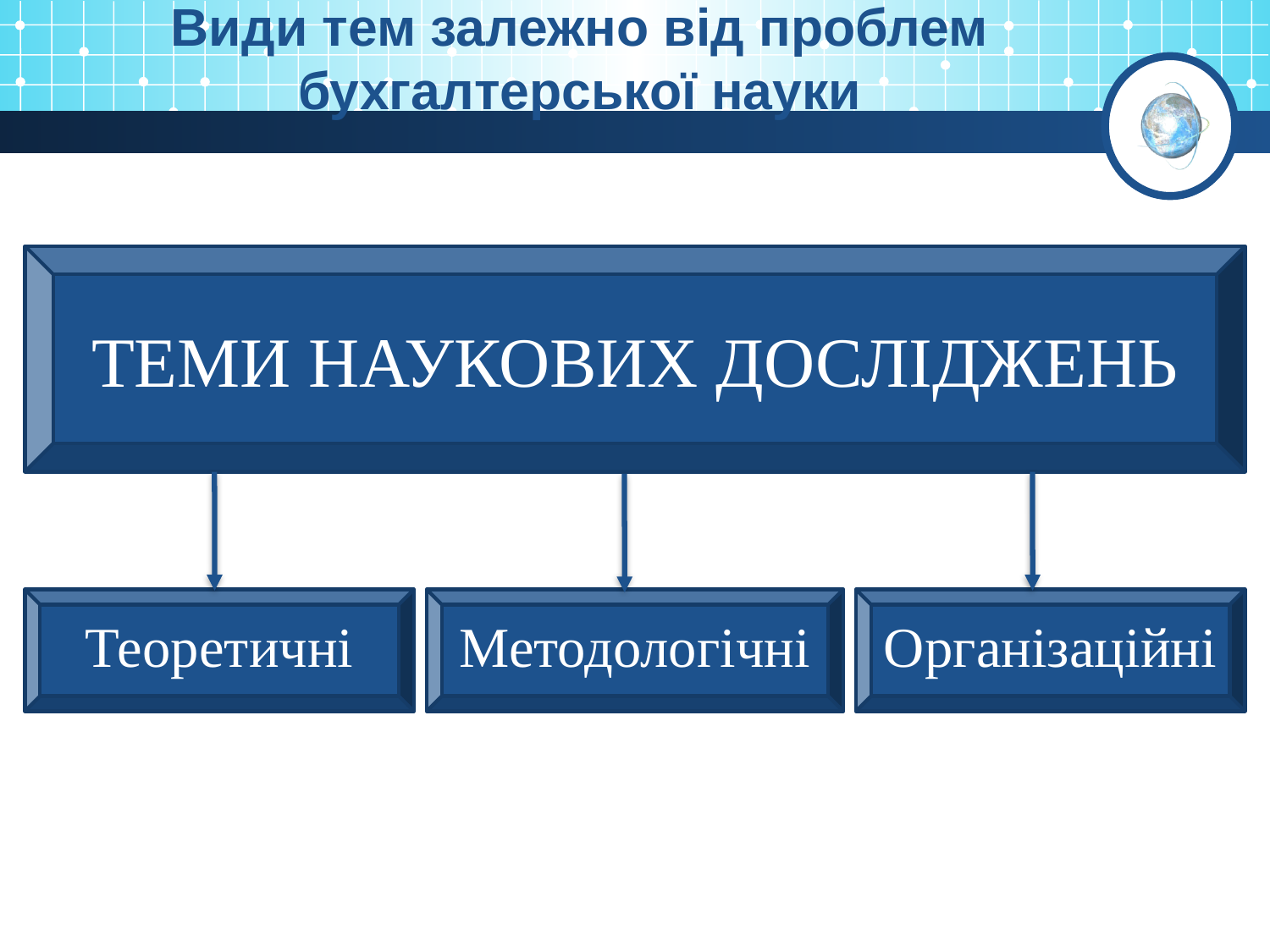

Види тем залежно від проблем бухгалтерської науки
ТЕМИ НАУКОВИХ ДОСЛІДЖЕНЬ

Теоретичні
Методологічні
Організаційні